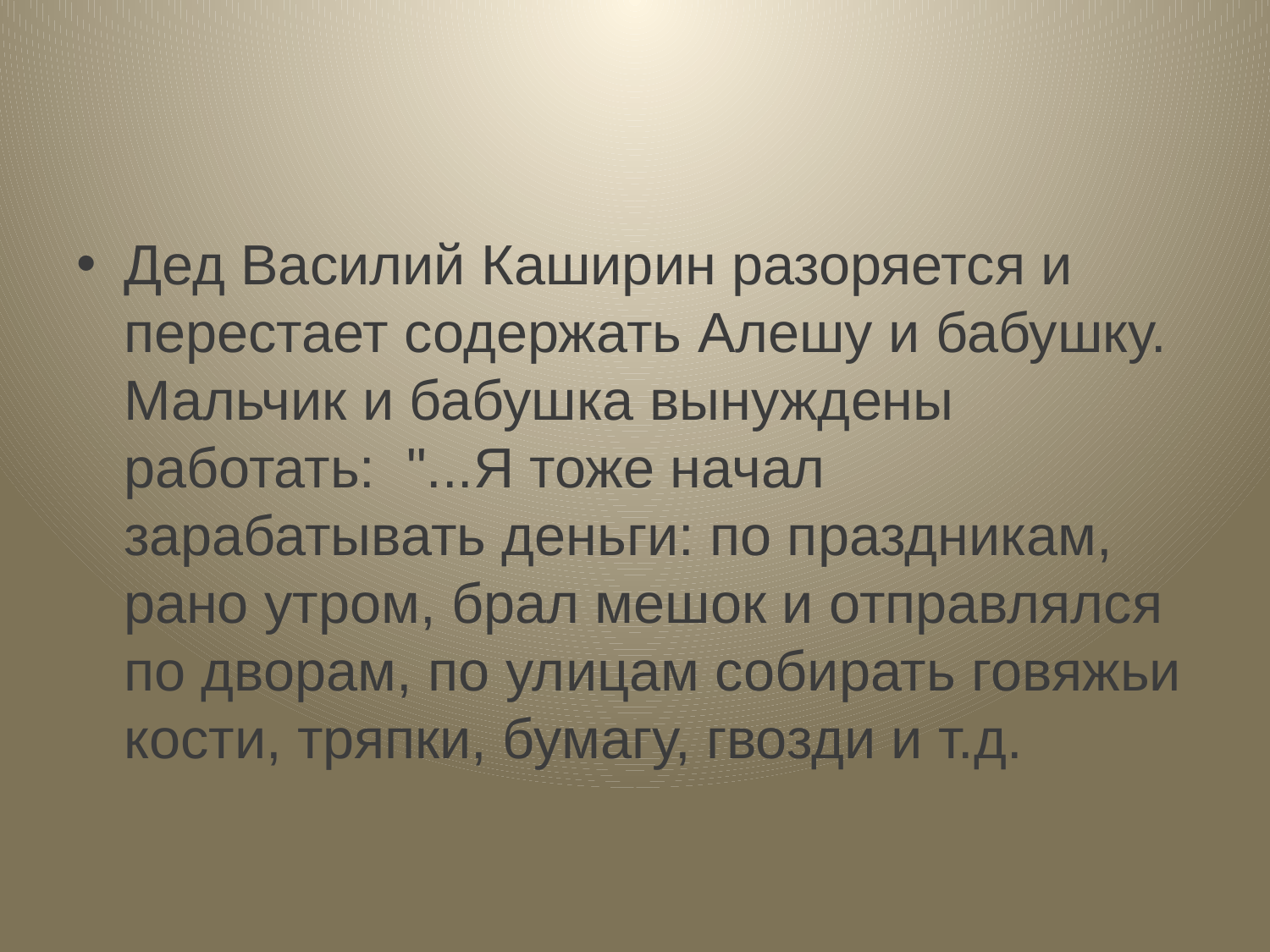

#
Дед Василий Каширин разоряется и перестает содержать Алешу и бабушку. Мальчик и бабушка вынуждены работать:  "...Я тоже начал зарабатывать деньги: по праздникам, рано утром, брал мешок и отправлялся по дворам, по улицам собирать говяжьи кости, тряпки, бумагу, гвозди и т.д.